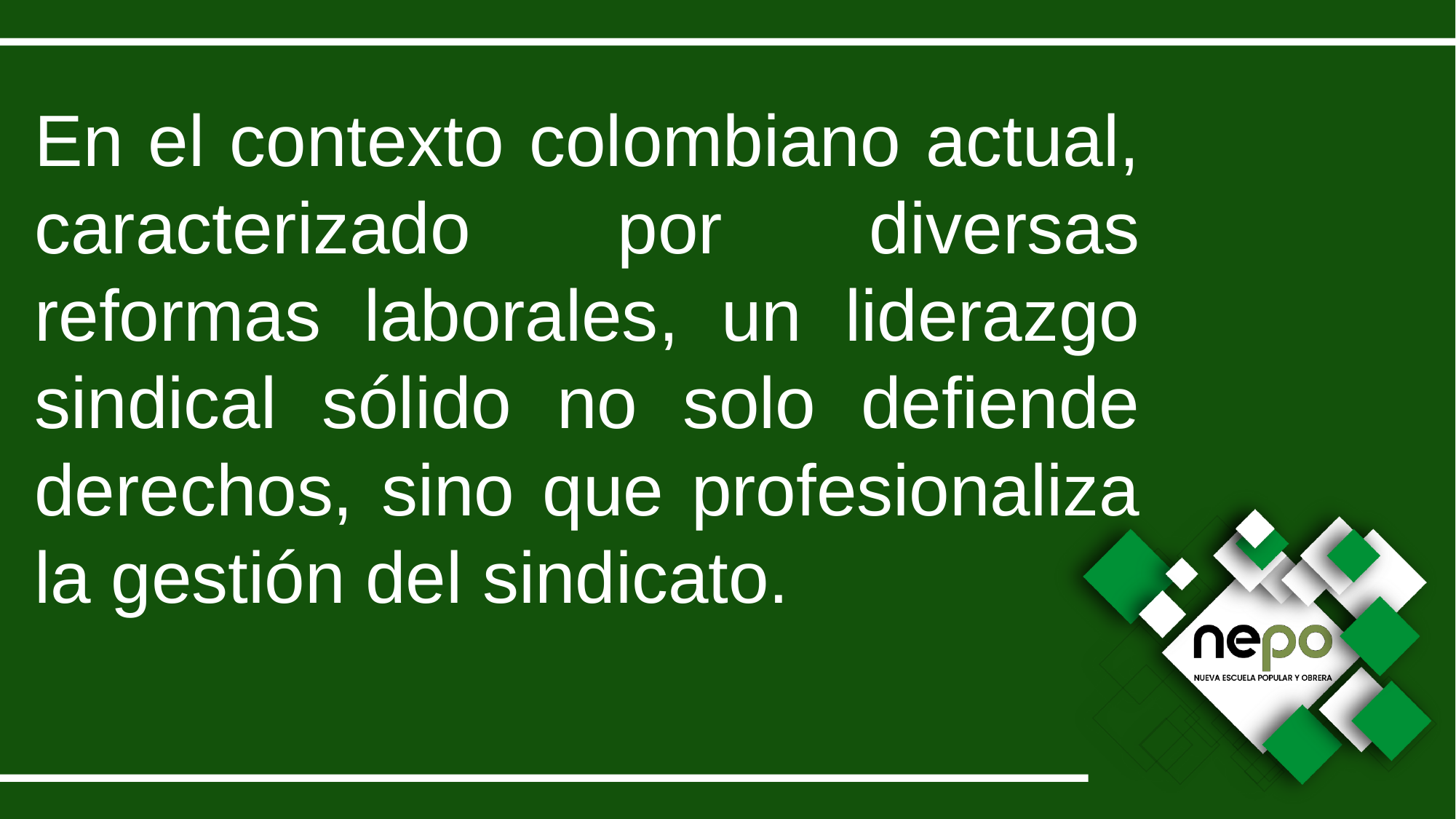

En el contexto colombiano actual, caracterizado por diversas reformas laborales, un liderazgo sindical sólido no solo defiende derechos, sino que profesionaliza la gestión del sindicato.